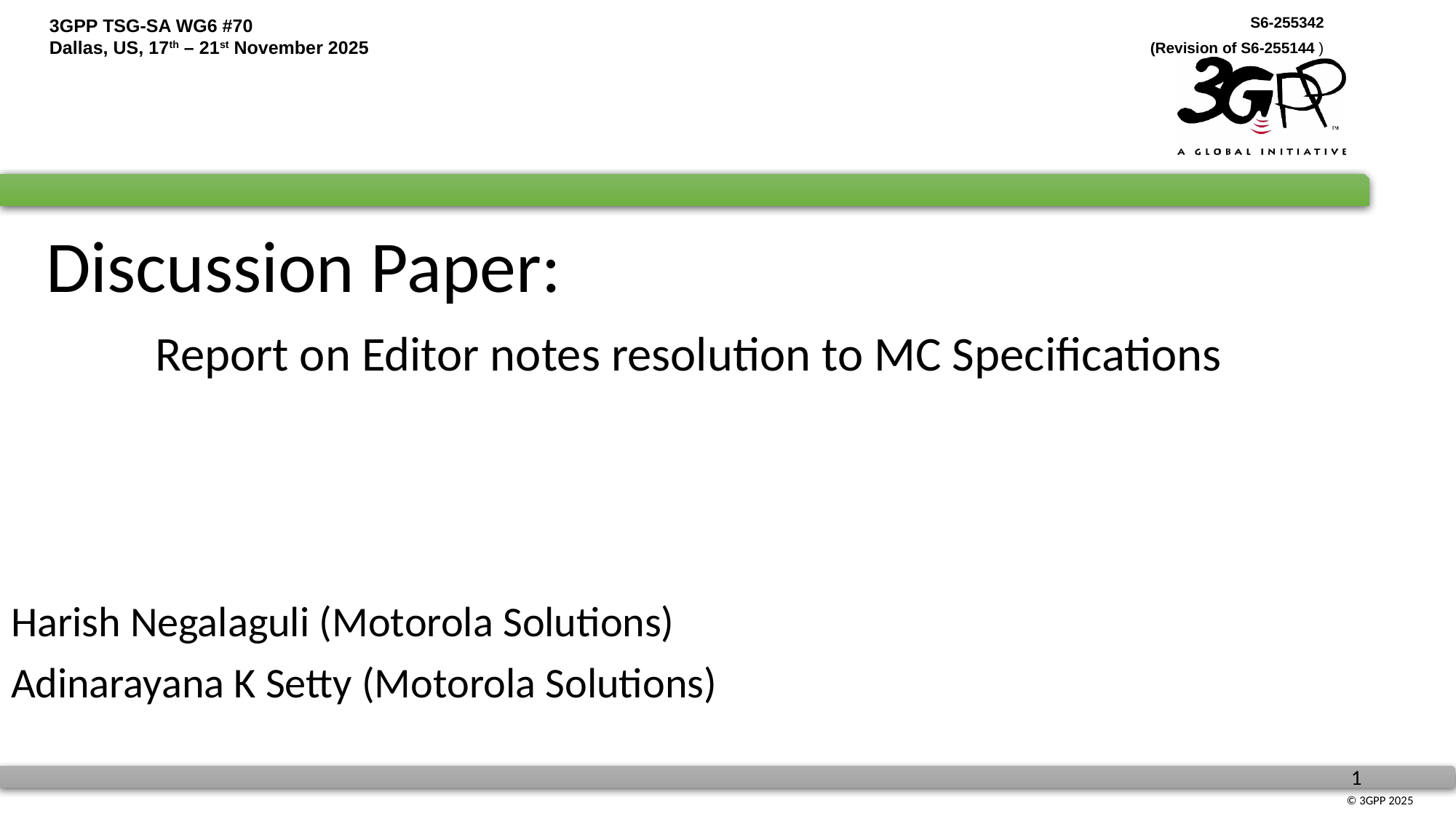

# Discussion Paper: Report on Editor notes resolution to MC Specifications
Harish Negalaguli (Motorola Solutions)
Adinarayana K Setty (Motorola Solutions)